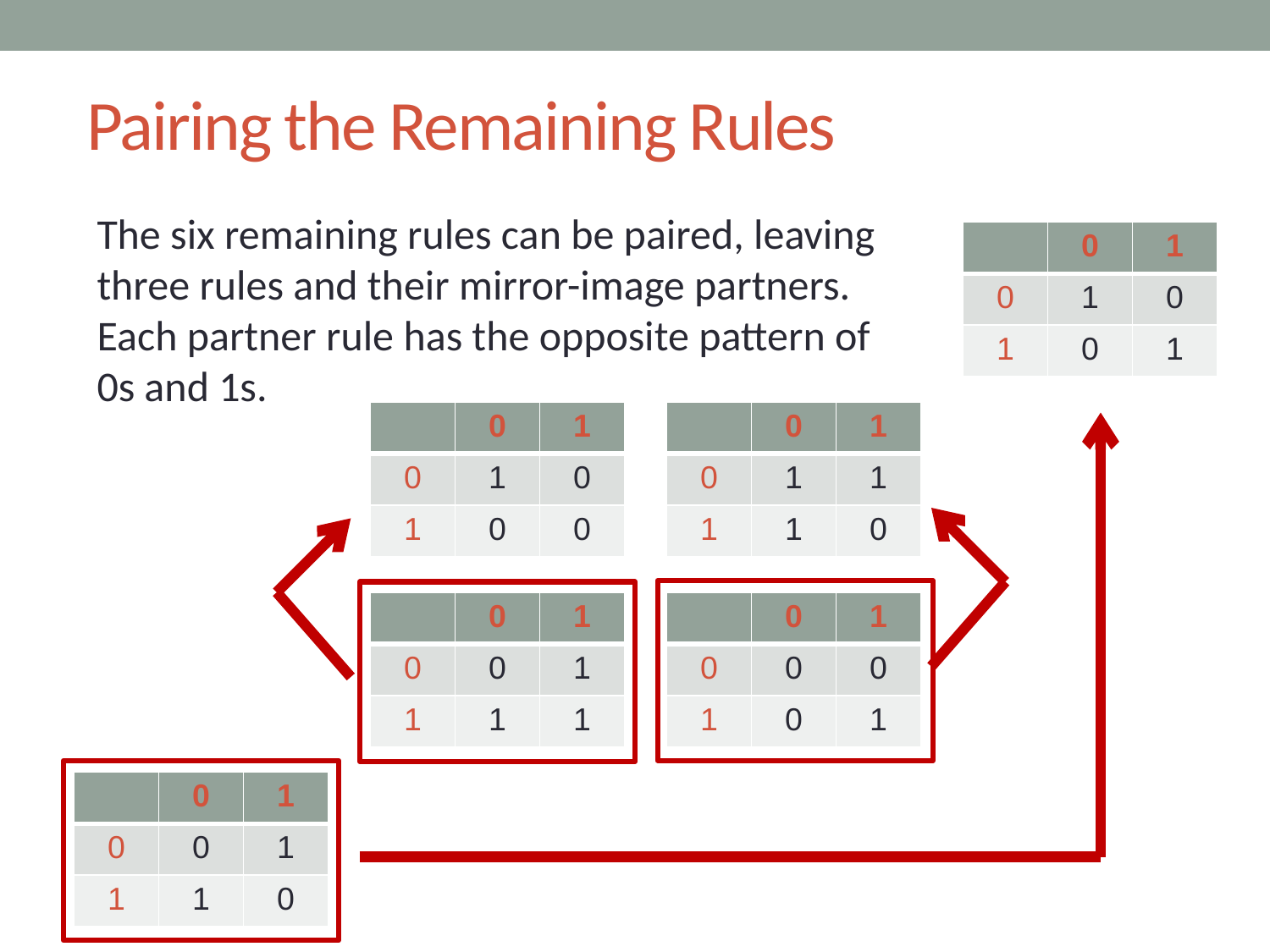

# Pairing the Remaining Rules
The six remaining rules can be paired, leaving three rules and their mirror-image partners. Each partner rule has the opposite pattern of 0s and 1s.
|  | 0 | 1 |
| --- | --- | --- |
| 0 | 1 | 0 |
| 1 | 0 | 1 |
|  | 0 | 1 |
| --- | --- | --- |
| 0 | 1 | 0 |
| 1 | 0 | 0 |
|  | 0 | 1 |
| --- | --- | --- |
| 0 | 1 | 1 |
| 1 | 1 | 0 |

|  | 0 | 1 |
| --- | --- | --- |
| 0 | 0 | 1 |
| 1 | 1 | 1 |
|  | 0 | 1 |
| --- | --- | --- |
| 0 | 0 | 0 |
| 1 | 0 | 1 |

|  | 0 | 1 |
| --- | --- | --- |
| 0 | 0 | 1 |
| 1 | 1 | 0 |